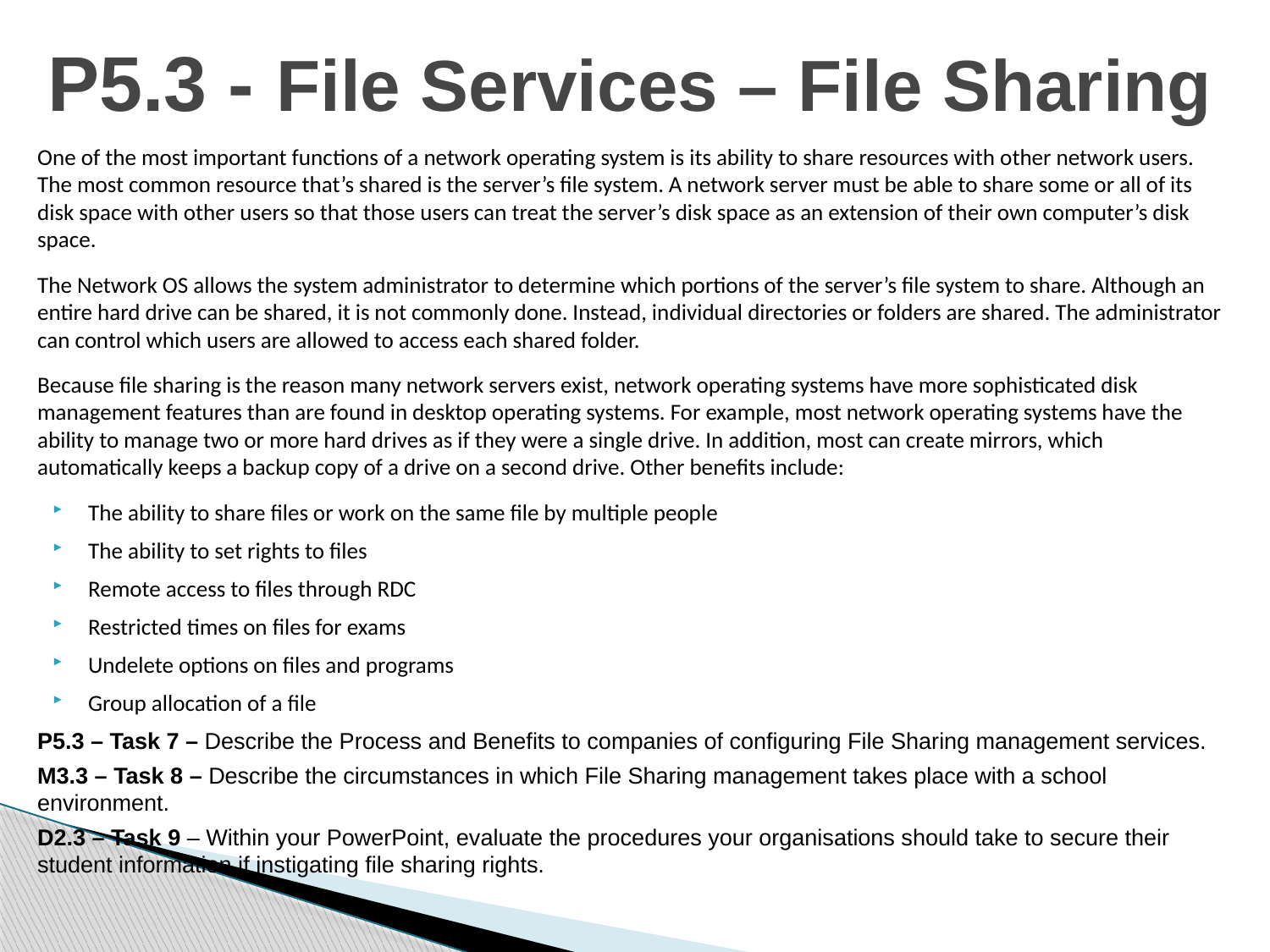

# P5.3 - File Services – File Sharing
One of the most important functions of a network operating system is its ability to share resources with other network users. The most common resource that’s shared is the server’s file system. A network server must be able to share some or all of its disk space with other users so that those users can treat the server’s disk space as an extension of their own computer’s disk space.
The Network OS allows the system administrator to determine which portions of the server’s file system to share. Although an entire hard drive can be shared, it is not commonly done. Instead, individual directories or folders are shared. The administrator can control which users are allowed to access each shared folder.
Because file sharing is the reason many network servers exist, network operating systems have more sophisticated disk management features than are found in desktop operating systems. For example, most network operating systems have the ability to manage two or more hard drives as if they were a single drive. In addition, most can create mirrors, which automatically keeps a backup copy of a drive on a second drive. Other benefits include:
The ability to share files or work on the same file by multiple people
The ability to set rights to files
Remote access to files through RDC
Restricted times on files for exams
Undelete options on files and programs
Group allocation of a file
P5.3 – Task 7 – Describe the Process and Benefits to companies of configuring File Sharing management services.
M3.3 – Task 8 – Describe the circumstances in which File Sharing management takes place with a school environment.
D2.3 – Task 9 – Within your PowerPoint, evaluate the procedures your organisations should take to secure their student information if instigating file sharing rights.